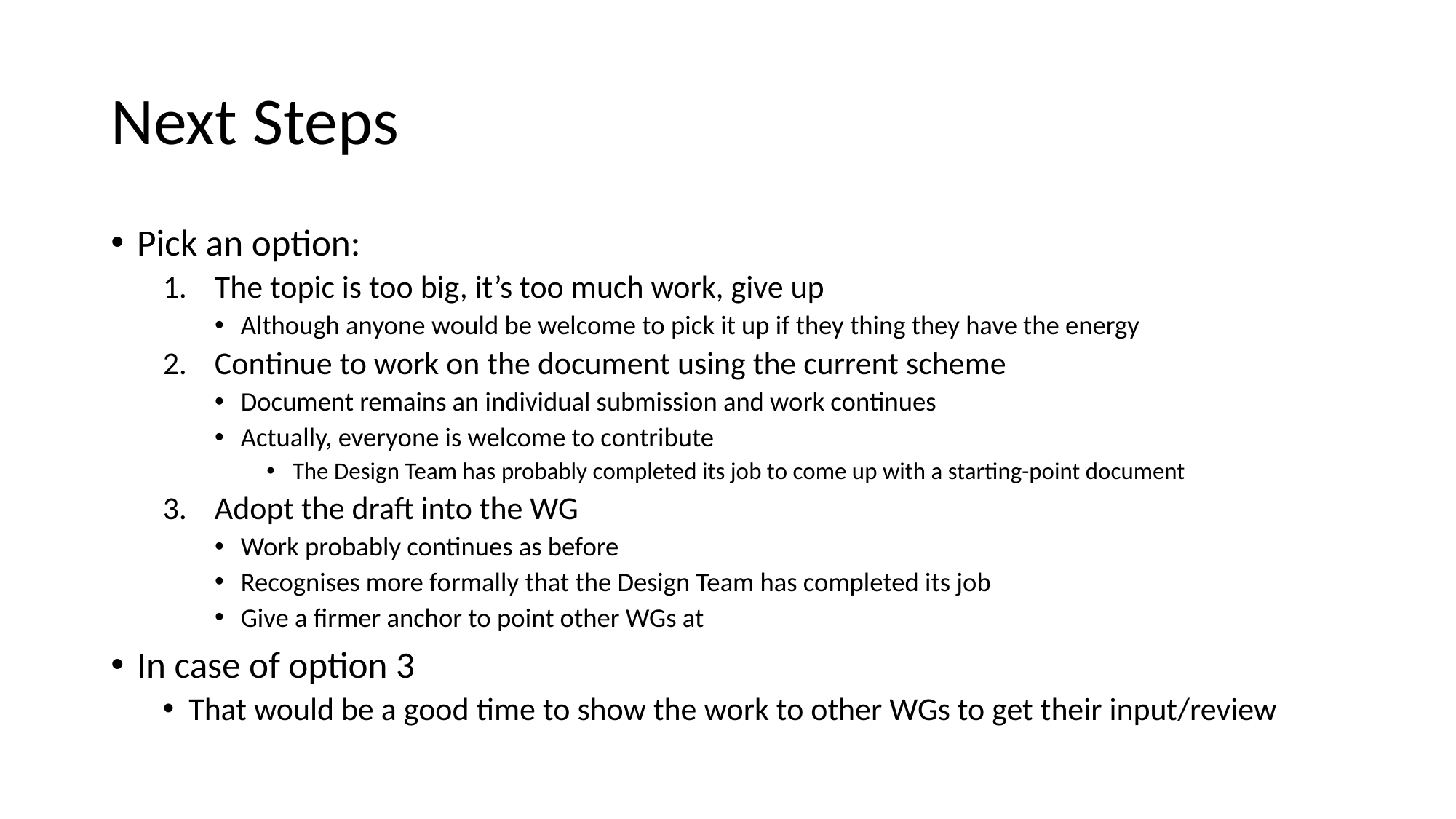

# Next Steps
Pick an option:
The topic is too big, it’s too much work, give up
Although anyone would be welcome to pick it up if they thing they have the energy
Continue to work on the document using the current scheme
Document remains an individual submission and work continues
Actually, everyone is welcome to contribute
The Design Team has probably completed its job to come up with a starting-point document
Adopt the draft into the WG
Work probably continues as before
Recognises more formally that the Design Team has completed its job
Give a firmer anchor to point other WGs at
In case of option 3
That would be a good time to show the work to other WGs to get their input/review